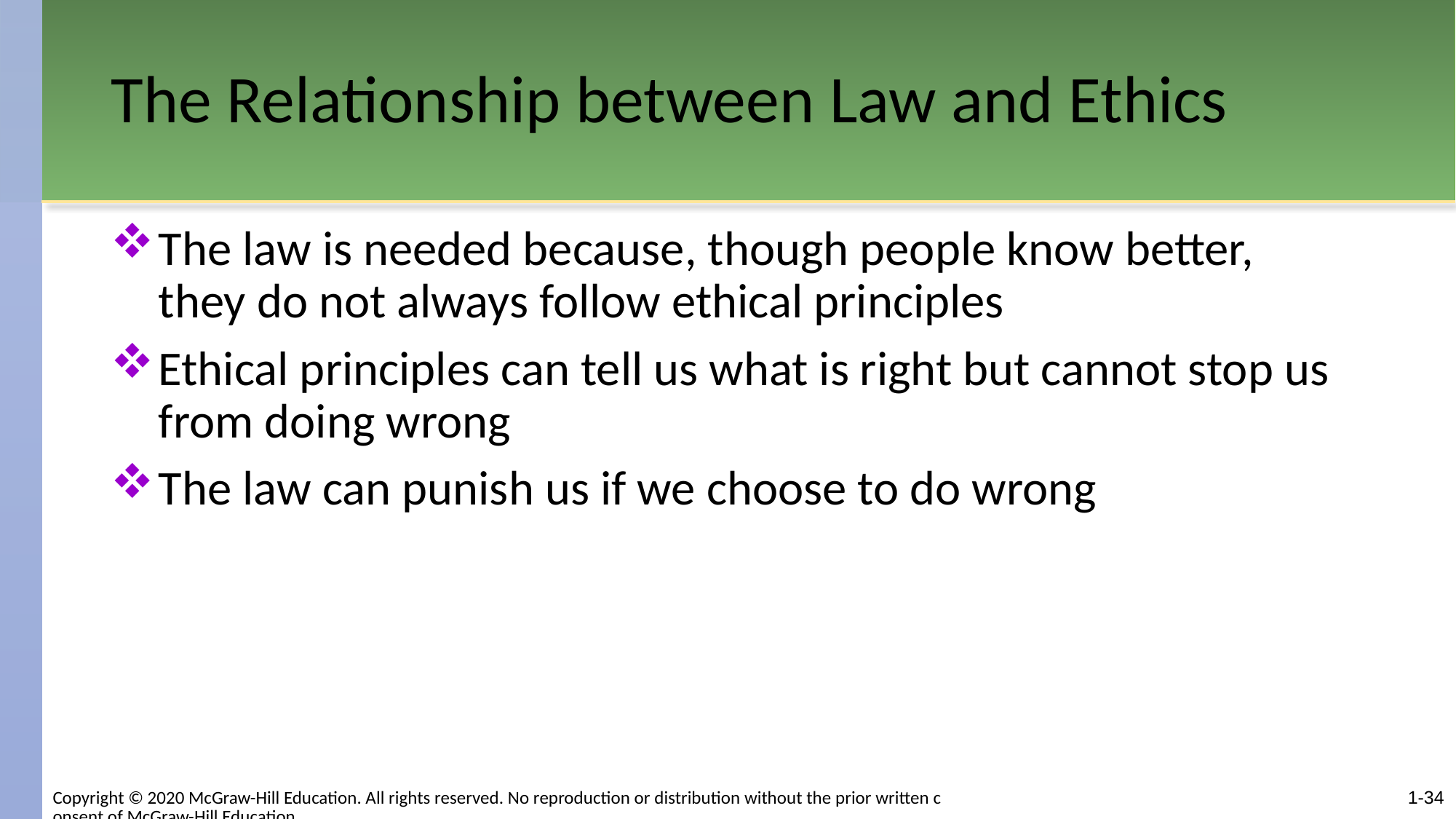

# The Relationship between Law and Ethics
The law is needed because, though people know better, they do not always follow ethical principles
Ethical principles can tell us what is right but cannot stop us from doing wrong
The law can punish us if we choose to do wrong
1-34
Copyright © 2020 McGraw-Hill Education. All rights reserved. No reproduction or distribution without the prior written consent of McGraw-Hill Education.